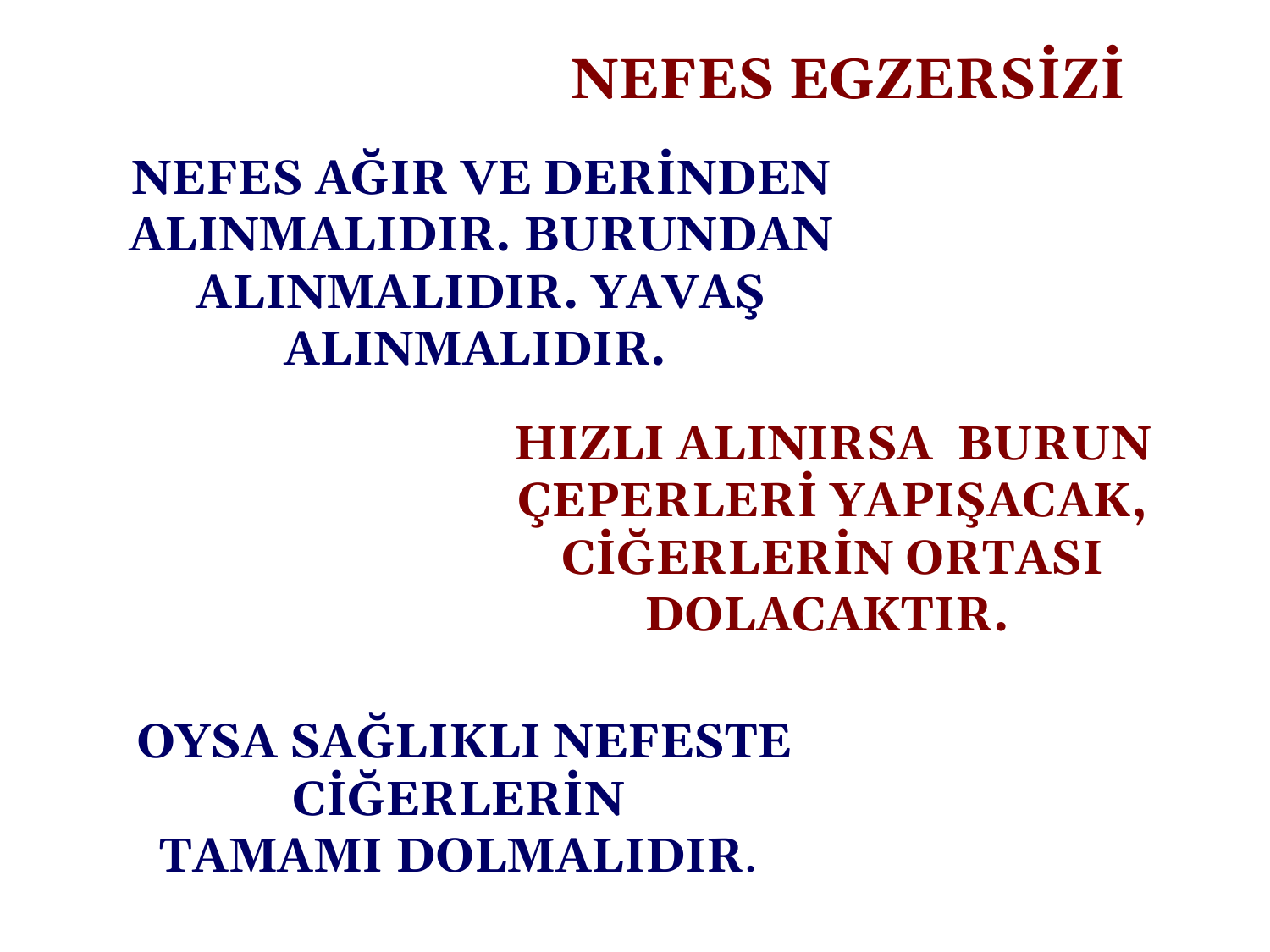

NEFES EGZERSİZİ
NEFES AĞIR VE DERİNDEN ALINMALIDIR. BURUNDAN ALINMALIDIR. YAVAŞ ALINMALIDIR.
HIZLI ALINIRSA  BURUN ÇEPERLERİ YAPIŞACAK, CİĞERLERİN ORTASI DOLACAKTIR.
OYSA SAĞLIKLI NEFESTE CİĞERLERİN
TAMAMI DOLMALIDIR.